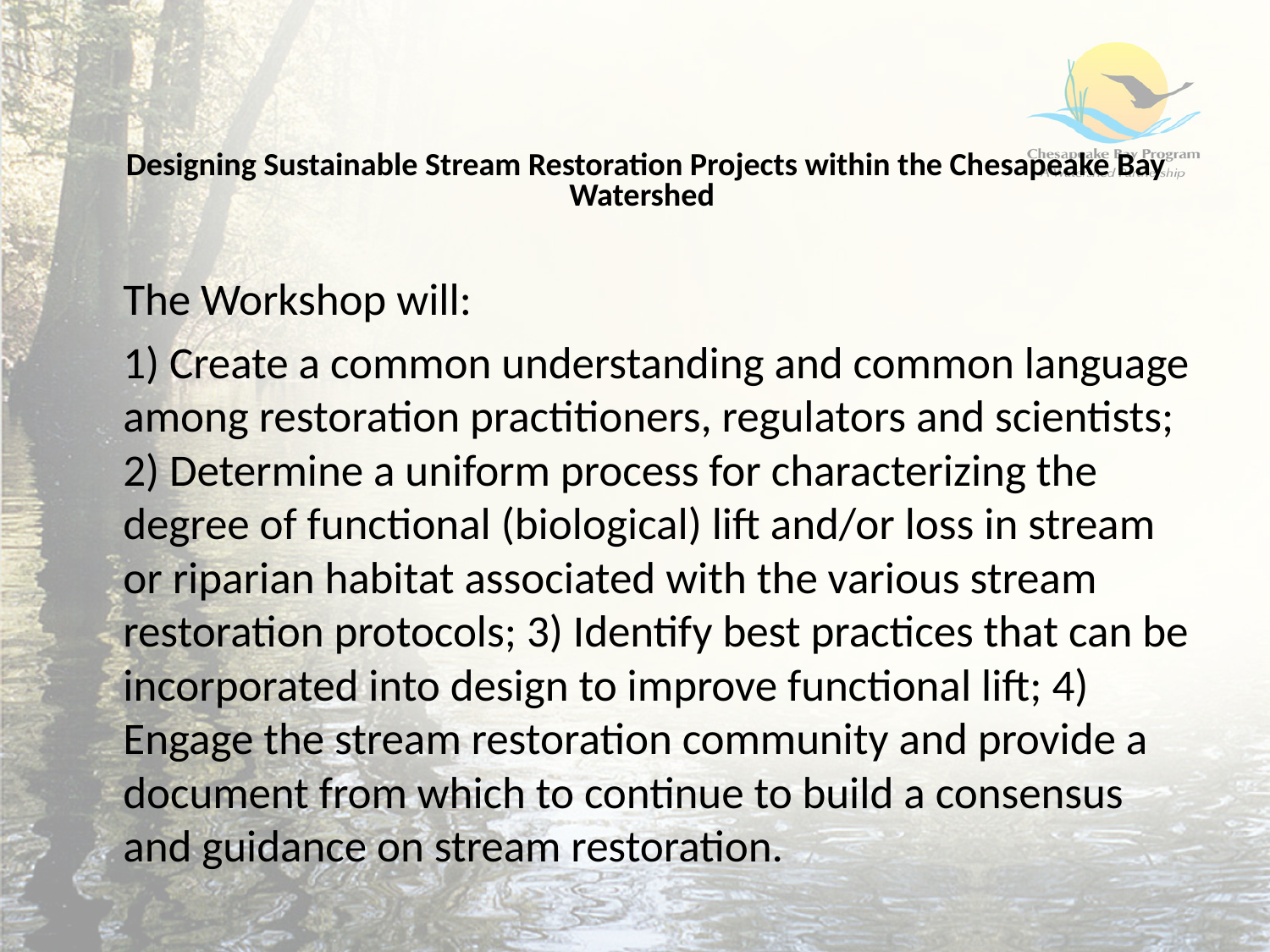

# Designing Sustainable Stream Restoration Projects within the Chesapeake Bay Watershed
The Workshop will:
1) Create a common understanding and common language among restoration practitioners, regulators and scientists; 2) Determine a uniform process for characterizing the degree of functional (biological) lift and/or loss in stream or riparian habitat associated with the various stream restoration protocols; 3) Identify best practices that can be incorporated into design to improve functional lift; 4) Engage the stream restoration community and provide a document from which to continue to build a consensus and guidance on stream restoration.